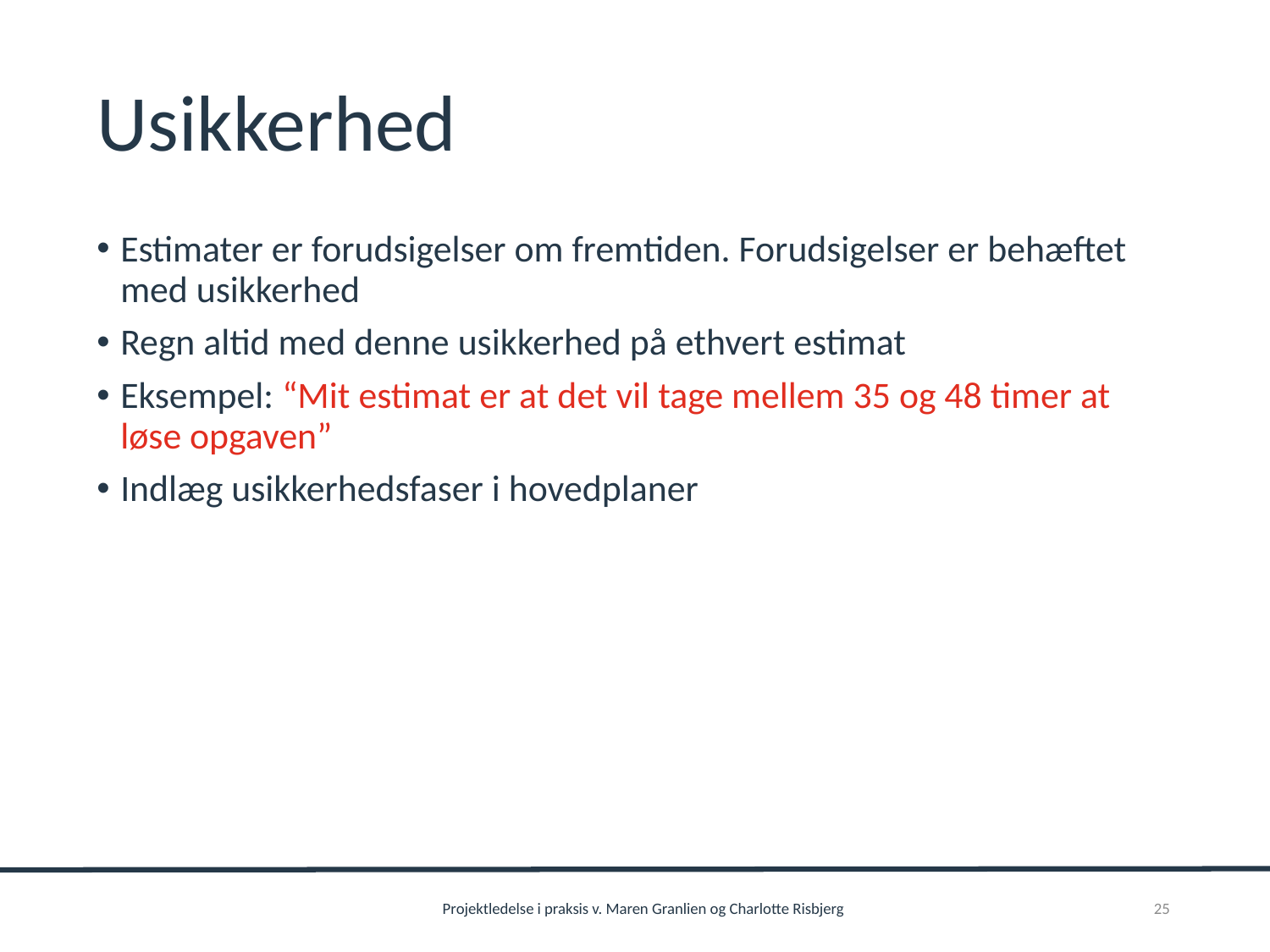

# Usikkerhed
Estimater er forudsigelser om fremtiden. Forudsigelser er behæftet med usikkerhed
Regn altid med denne usikkerhed på ethvert estimat
Eksempel: “Mit estimat er at det vil tage mellem 35 og 48 timer at løse opgaven”
Indlæg usikkerhedsfaser i hovedplaner

Projektledelse i praksis v. Maren Granlien og Charlotte Risbjerg
25